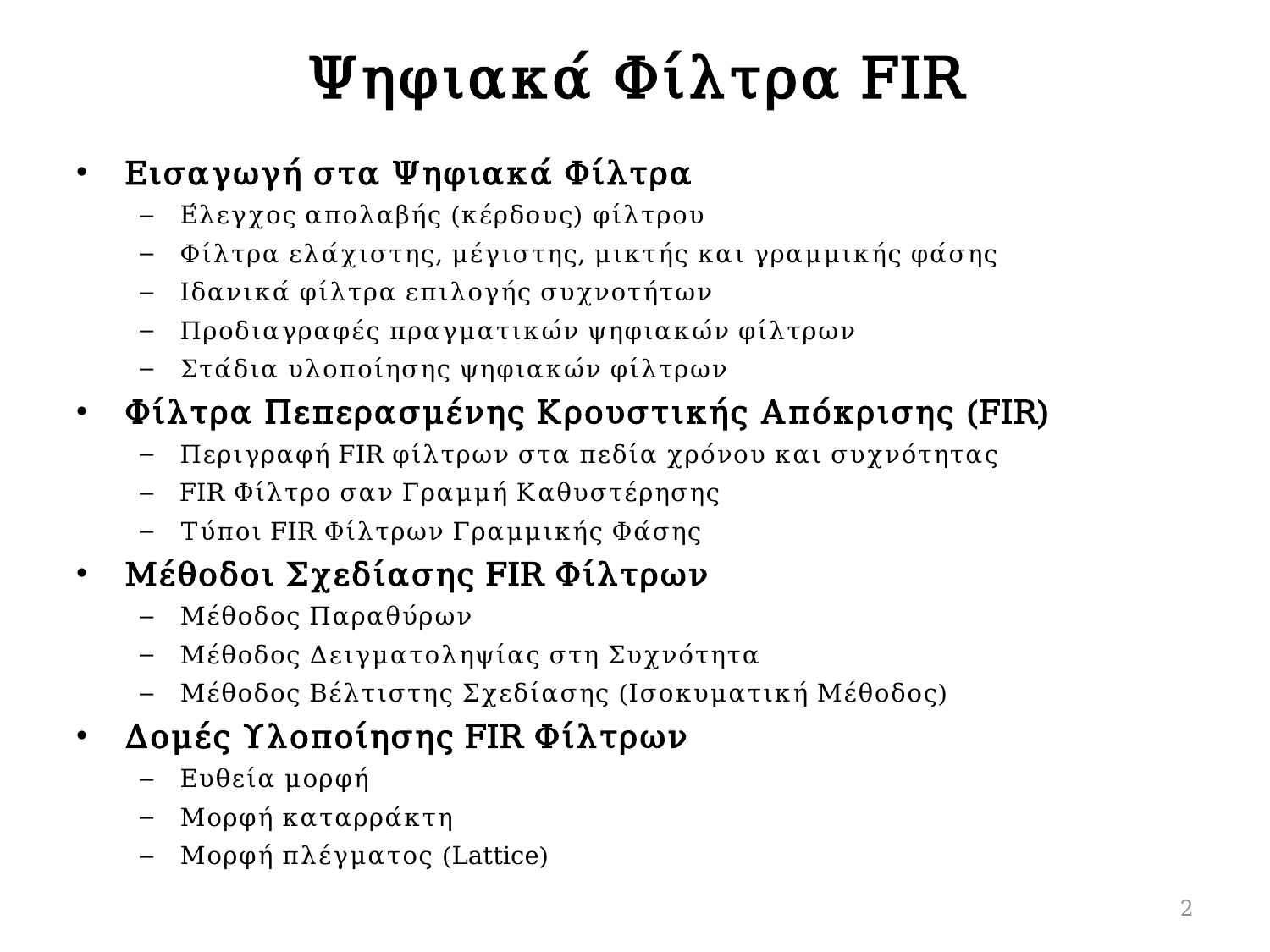

# Ψηφιακά Φίλτρα FIR
Εισαγωγή στα Ψηφιακά Φίλτρα
Έλεγχος απολαβής (κέρδους) φίλτρου
Φίλτρα ελάχιστης, μέγιστης, μικτής και γραμμικής φάσης
Ιδανικά φίλτρα επιλογής συχνοτήτων
Προδιαγραφές πραγματικών ψηφιακών φίλτρων
Στάδια υλοποίησης ψηφιακών φίλτρων
Φίλτρα Πεπερασμένης Κρουστικής Απόκρισης (FIR)
Περιγραφή FIR φίλτρων στα πεδία χρόνου και συχνότητας
FIR Φίλτρο σαν Γραμμή Καθυστέρησης
Τύποι FIR Φίλτρων Γραμμικής Φάσης
Μέθοδοι Σχεδίασης FIR Φίλτρων
Μέθοδος Παραθύρων
Μέθοδος Δειγματοληψίας στη Συχνότητα
Μέθοδος Βέλτιστης Σχεδίασης (Ισοκυματική Μέθοδος)
Δομές Υλοποίησης FIR Φίλτρων
Ευθεία μορφή
Μορφή καταρράκτη
Μορφή πλέγματος (Lattice)
2